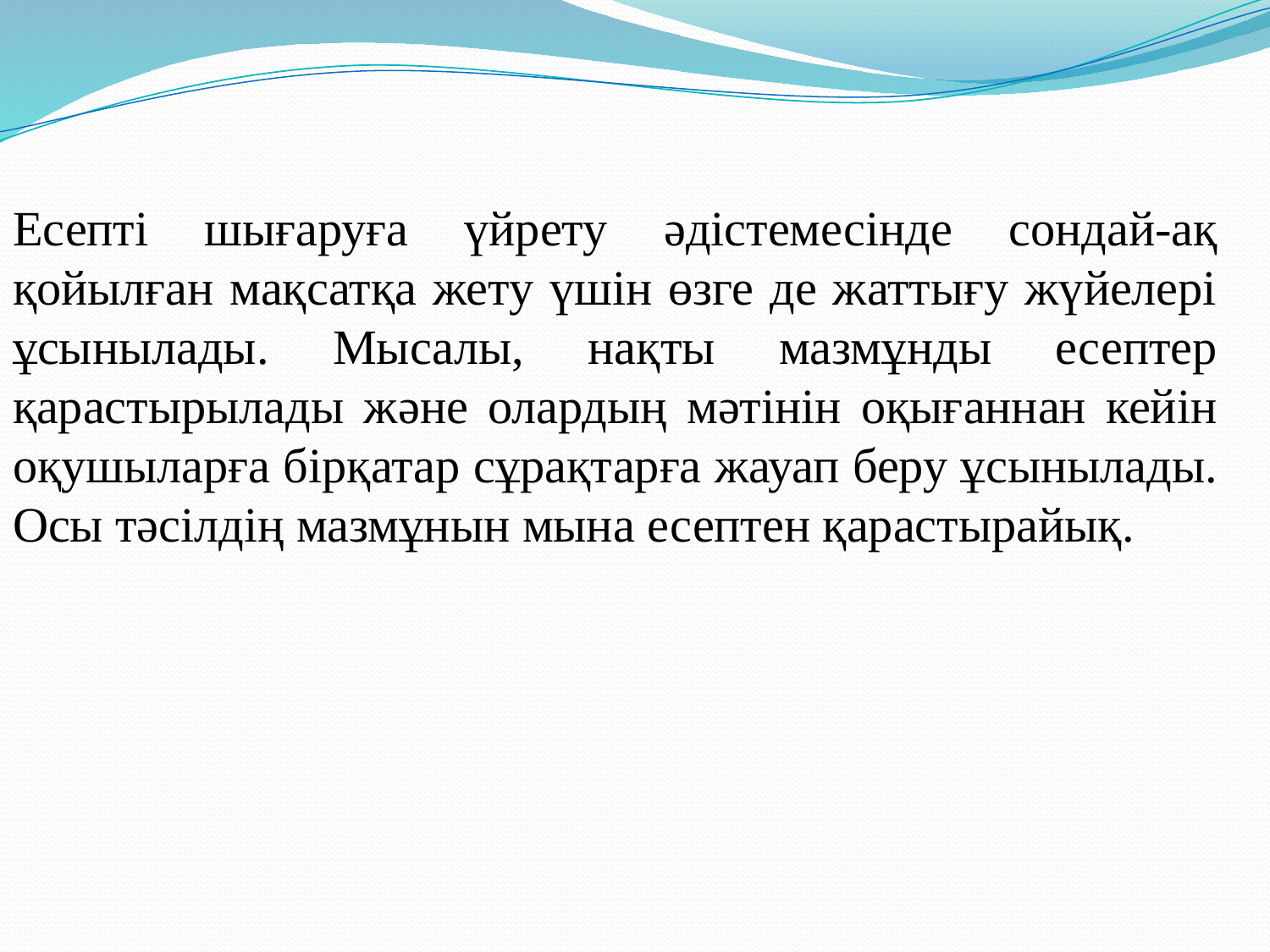

Есепті шығаруға үйрету әдістемесінде сондай-ақ қойылған мақсатқа жету үшін өзге де жаттығу жүйелері ұсынылады. Мысалы, нақты мазмұнды есептер қарастырылады және олардың мәтінін оқығаннан кейін оқушыларға бірқатар сұрақтарға жауап беру ұсынылады. Осы тәсілдің мазмұнын мына есептен қарастырайық.